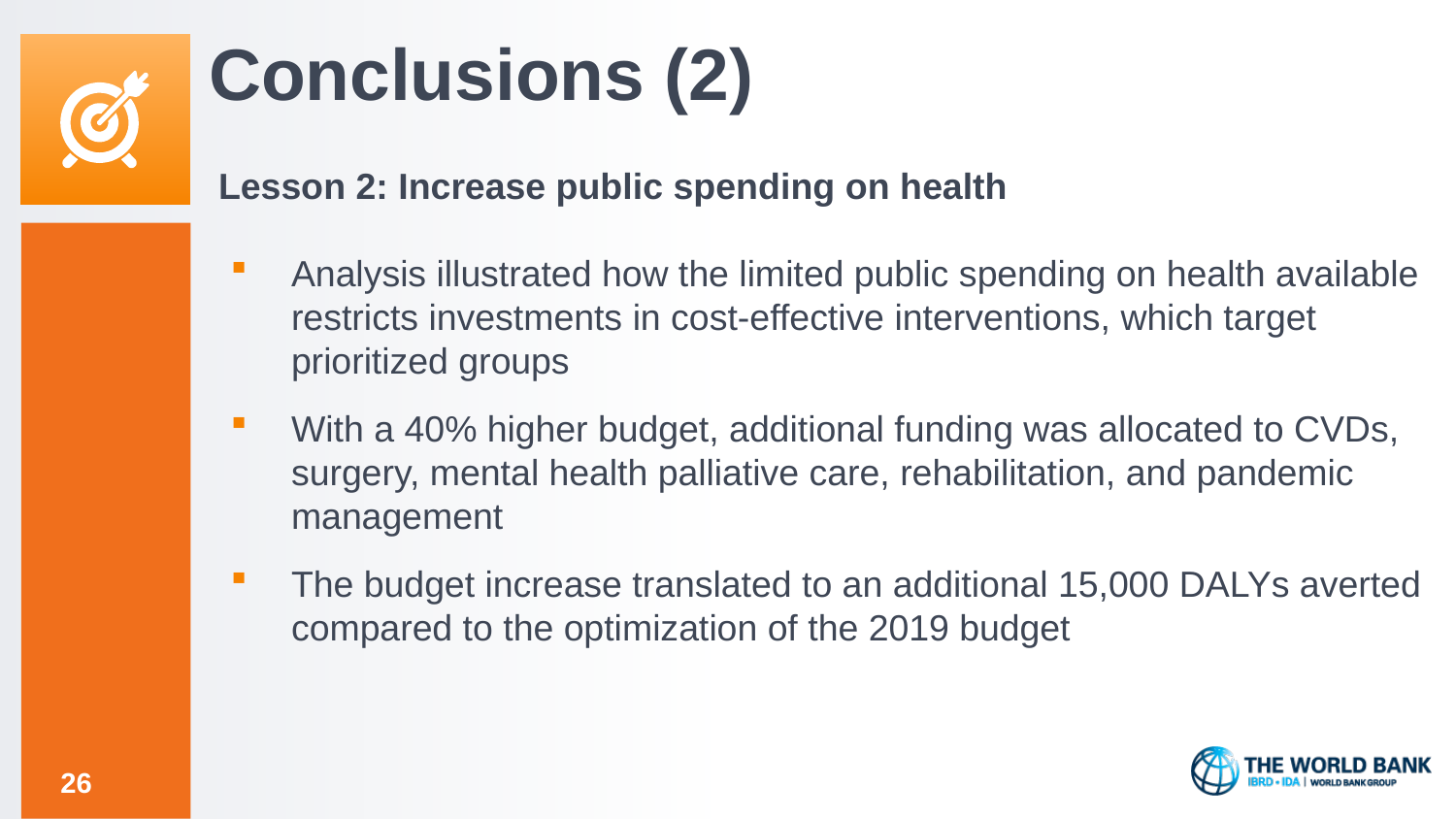

# Conclusions (2)

Lesson 2: Increase public spending on health

Analysis illustrated how the limited public spending on health available restricts investments in cost-effective interventions, which target prioritized groups
With a 40% higher budget, additional funding was allocated to CVDs, surgery, mental health palliative care, rehabilitation, and pandemic management
The budget increase translated to an additional 15,000 DALYs averted compared to the optimization of the 2019 budget